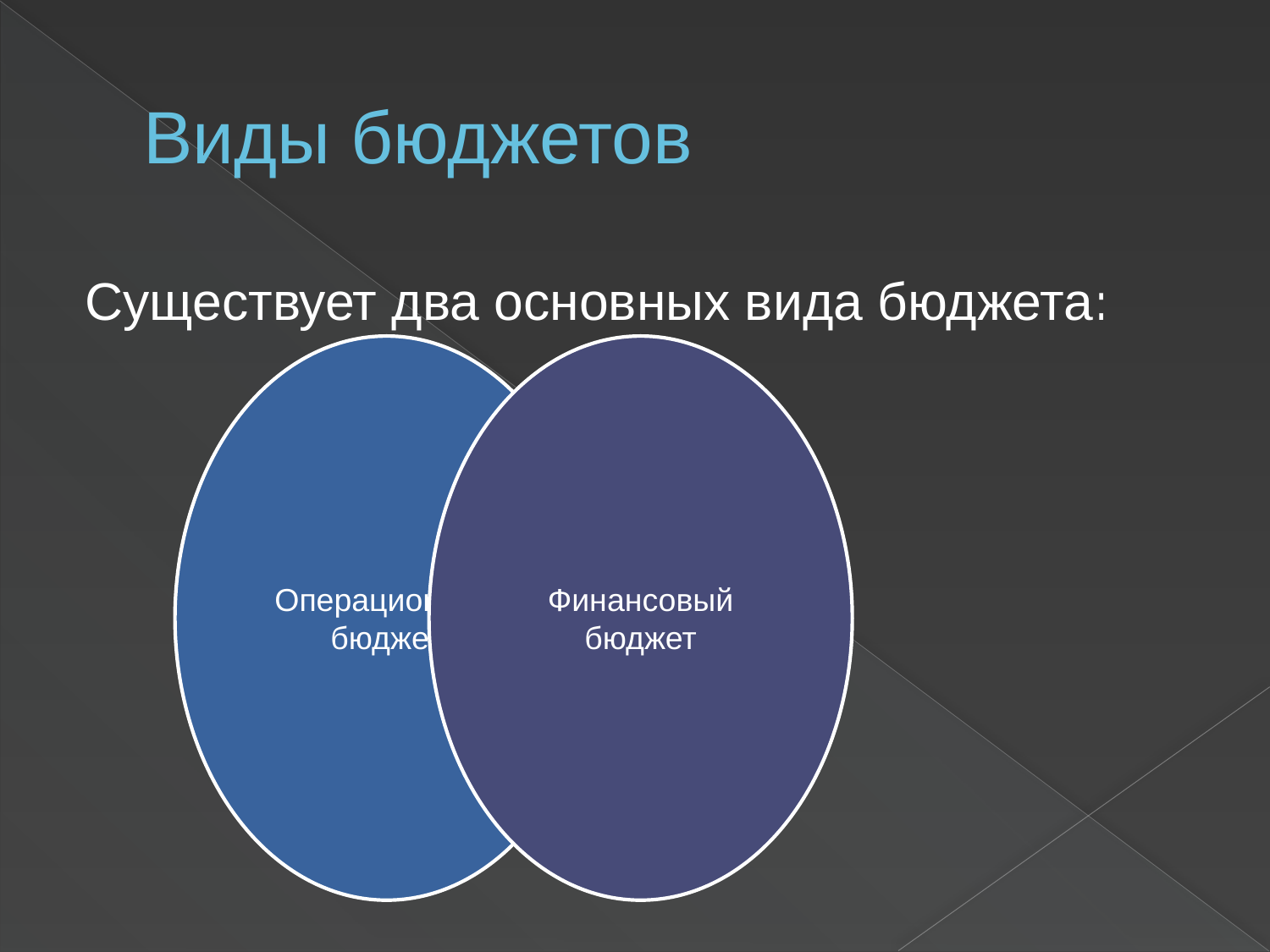

# Виды бюджетов
Существует два основных вида бюджета:
Операционный бюджет
Финансовый бюджет